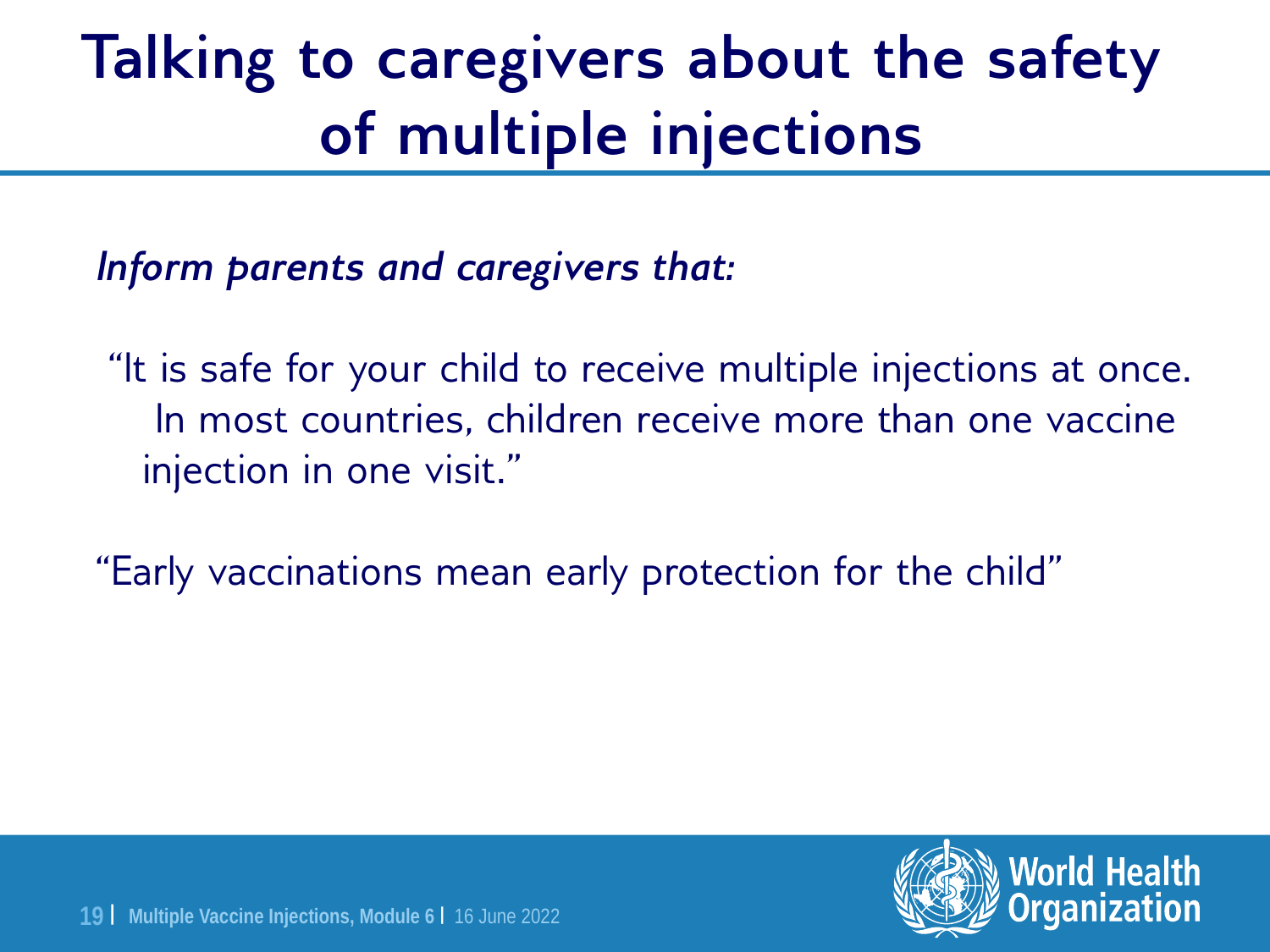

Talking to caregivers about the safety of multiple injections
Inform parents and caregivers that:

 “It is safe for your child to receive multiple injections at once.      In most countries, children receive more than one vaccine injection in one visit.”

“Early vaccinations mean early protection for the child”